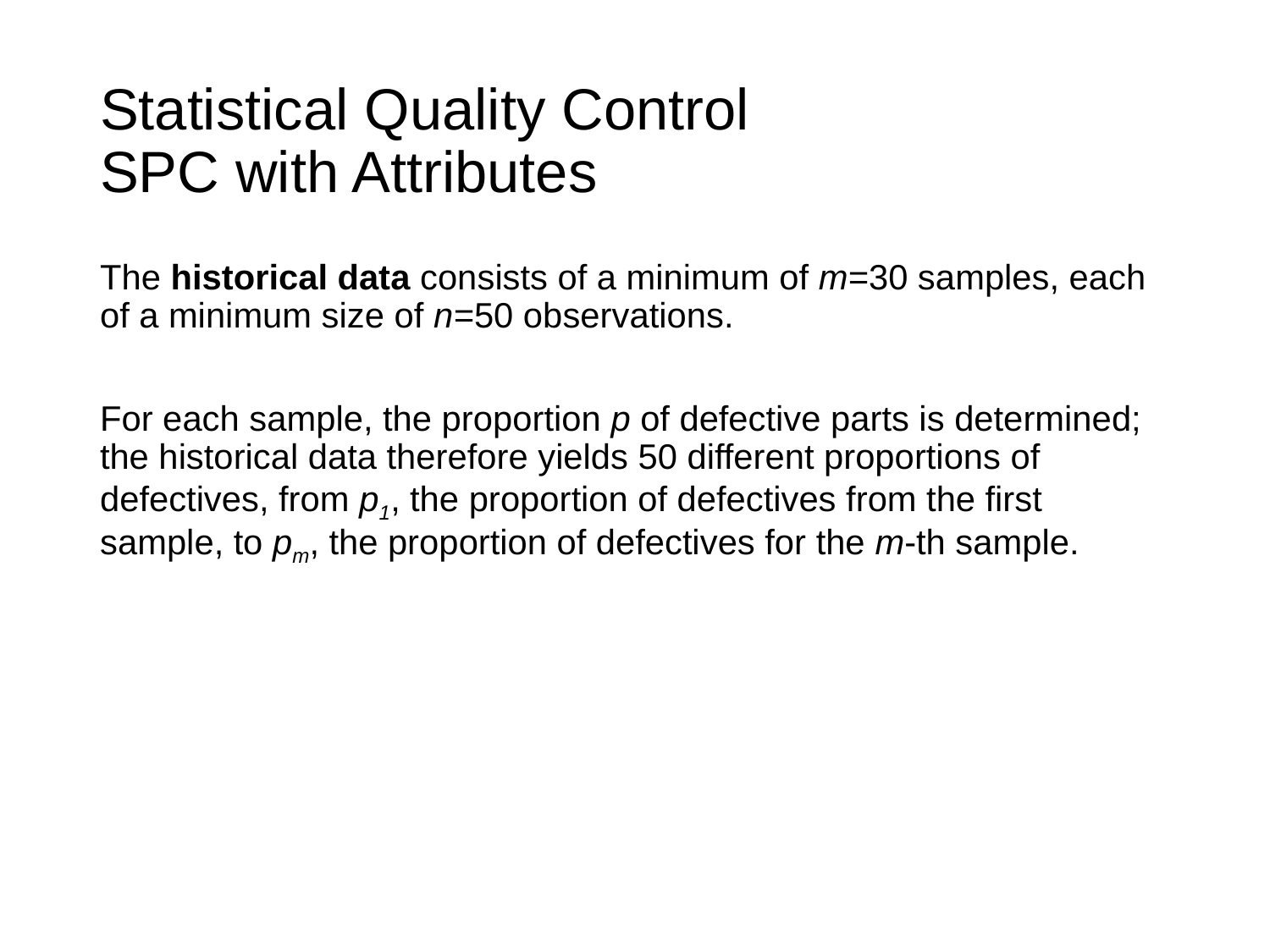

# Statistical Quality Control SPC with Attributes
The historical data consists of a minimum of m=30 samples, each of a minimum size of n=50 observations.

For each sample, the proportion p of defective parts is determined; the historical data therefore yields 50 different proportions of defectives, from p1, the proportion of defectives from the first sample, to pm, the proportion of defectives for the m-th sample.